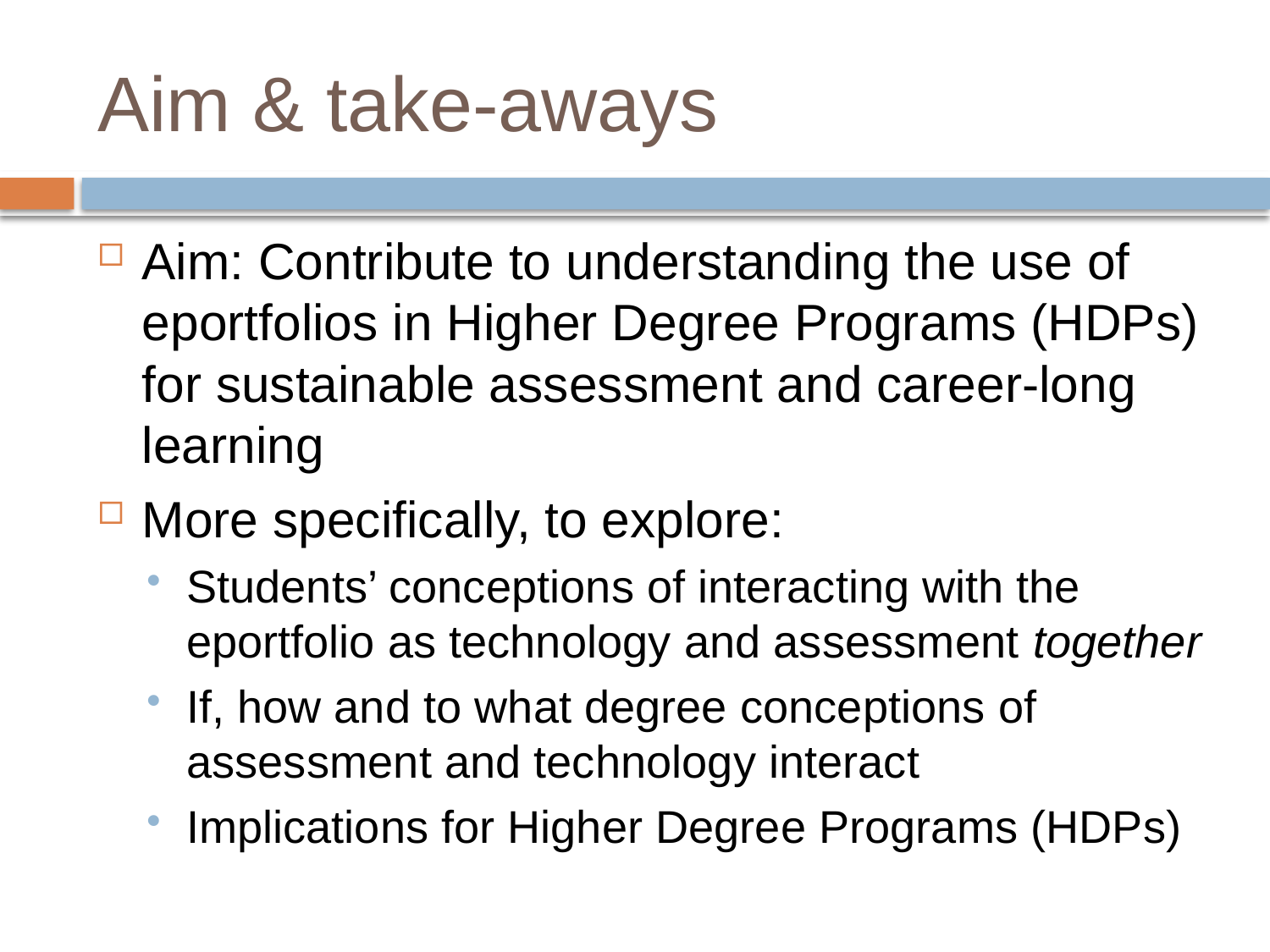

# Aim & take-aways
Aim: Contribute to understanding the use of eportfolios in Higher Degree Programs (HDPs) for sustainable assessment and career-long learning
More specifically, to explore:
Students’ conceptions of interacting with the eportfolio as technology and assessment together
If, how and to what degree conceptions of assessment and technology interact
Implications for Higher Degree Programs (HDPs)